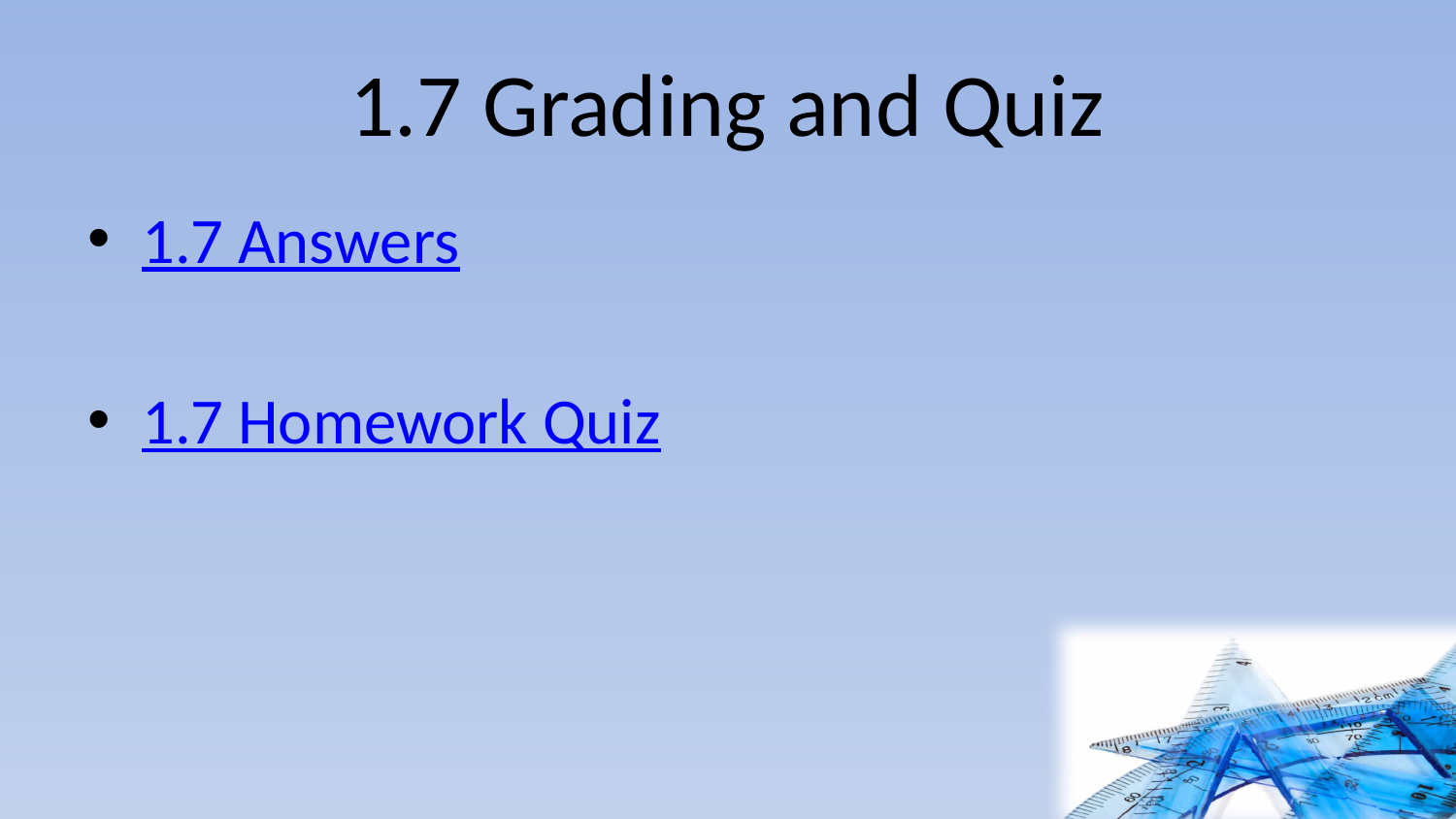

# 1.7 Grading and Quiz
1.7 Answers

1.7 Homework Quiz